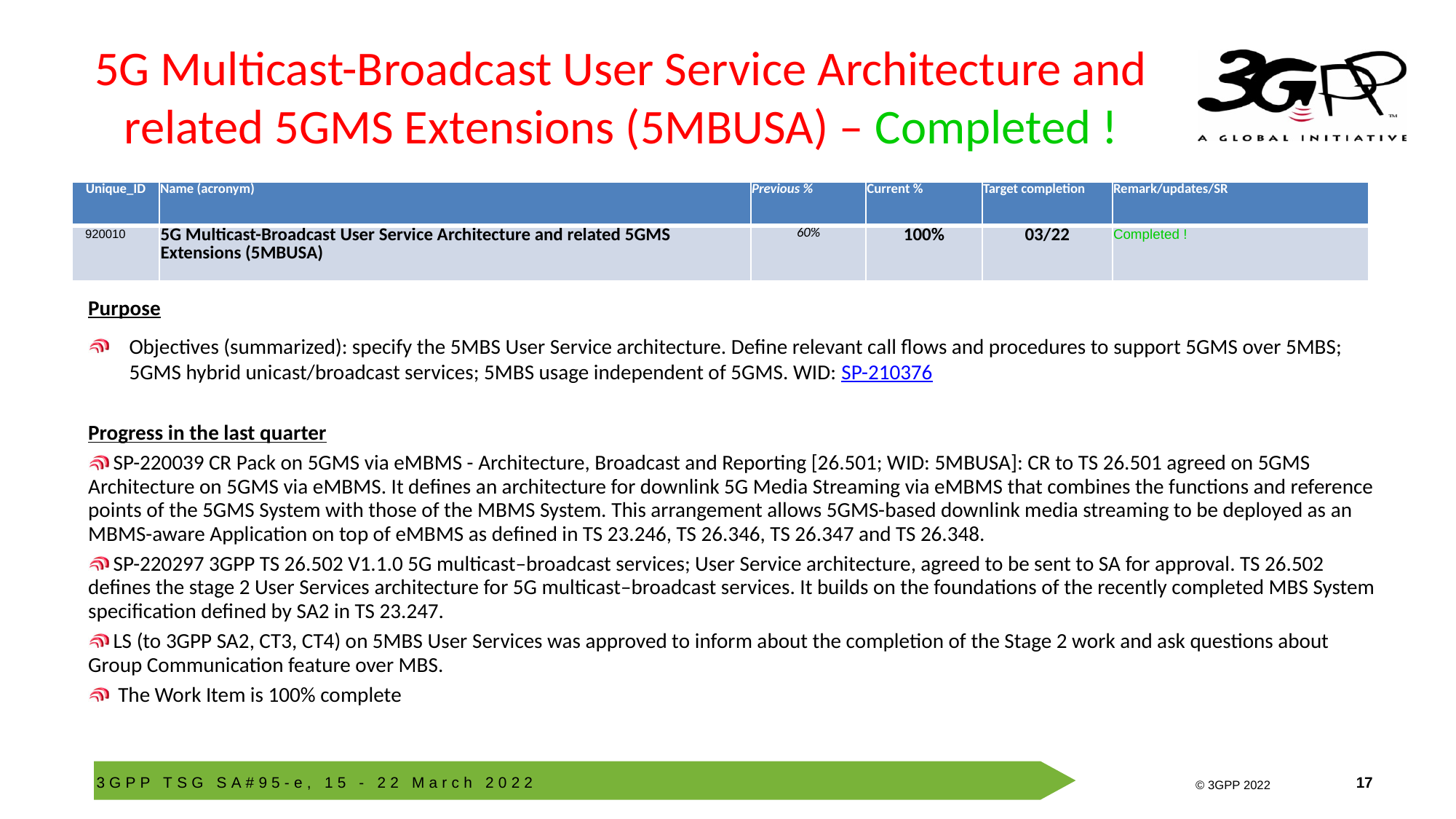

# 5G Multicast-Broadcast User Service Architecture and related 5GMS Extensions (5MBUSA) – Completed !
| Unique\_ID | Name (acronym) | Previous % | Current % | Target completion | Remark/updates/SR |
| --- | --- | --- | --- | --- | --- |
| 920010 | 5G Multicast-Broadcast User Service Architecture and related 5GMS Extensions (5MBUSA) | 60% | 100% | 03/22 | Completed ! |
Purpose
Objectives (summarized): specify the 5MBS User Service architecture. Define relevant call flows and procedures to support 5GMS over 5MBS; 5GMS hybrid unicast/broadcast services; 5MBS usage independent of 5GMS. WID: SP-210376

Progress in the last quarter
 SP-220039 CR Pack on 5GMS via eMBMS - Architecture, Broadcast and Reporting [26.501; WID: 5MBUSA]: CR to TS 26.501 agreed on 5GMS Architecture on 5GMS via eMBMS. It defines an architecture for downlink 5G Media Streaming via eMBMS that combines the functions and reference points of the 5GMS System with those of the MBMS System. This arrangement allows 5GMS-based downlink media streaming to be deployed as an MBMS-aware Application on top of eMBMS as defined in TS 23.246, TS 26.346, TS 26.347 and TS 26.348.
 SP-220297 3GPP TS 26.502 V1.1.0 5G multicast–broadcast services; User Service architecture, agreed to be sent to SA for approval. TS 26.502 defines the stage 2 User Services architecture for 5G multicast–broadcast services. It builds on the foundations of the recently completed MBS System specification defined by SA2 in TS 23.247.
 LS (to 3GPP SA2, CT3, CT4) on 5MBS User Services was approved to inform about the completion of the Stage 2 work and ask questions about Group Communication feature over MBS.
  The Work Item is 100% complete